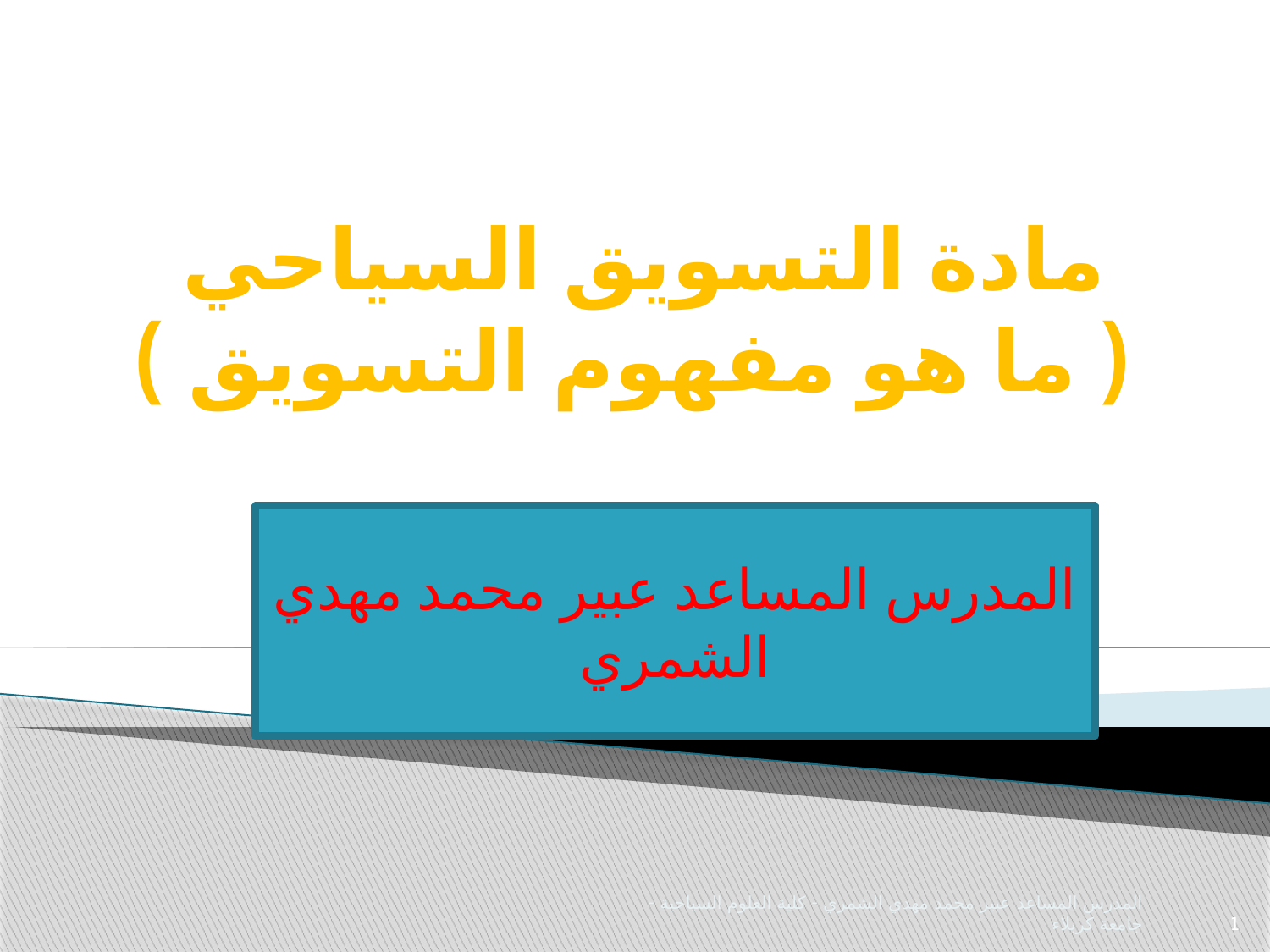

# مادة التسويق السياحي ( ما هو مفهوم التسويق )
المدرس المساعد عبير محمد مهدي الشمري
المدرس المساعد عبير محمد مهدي الشمري - كلية العلوم السياحية - جامعة كربلاء
1